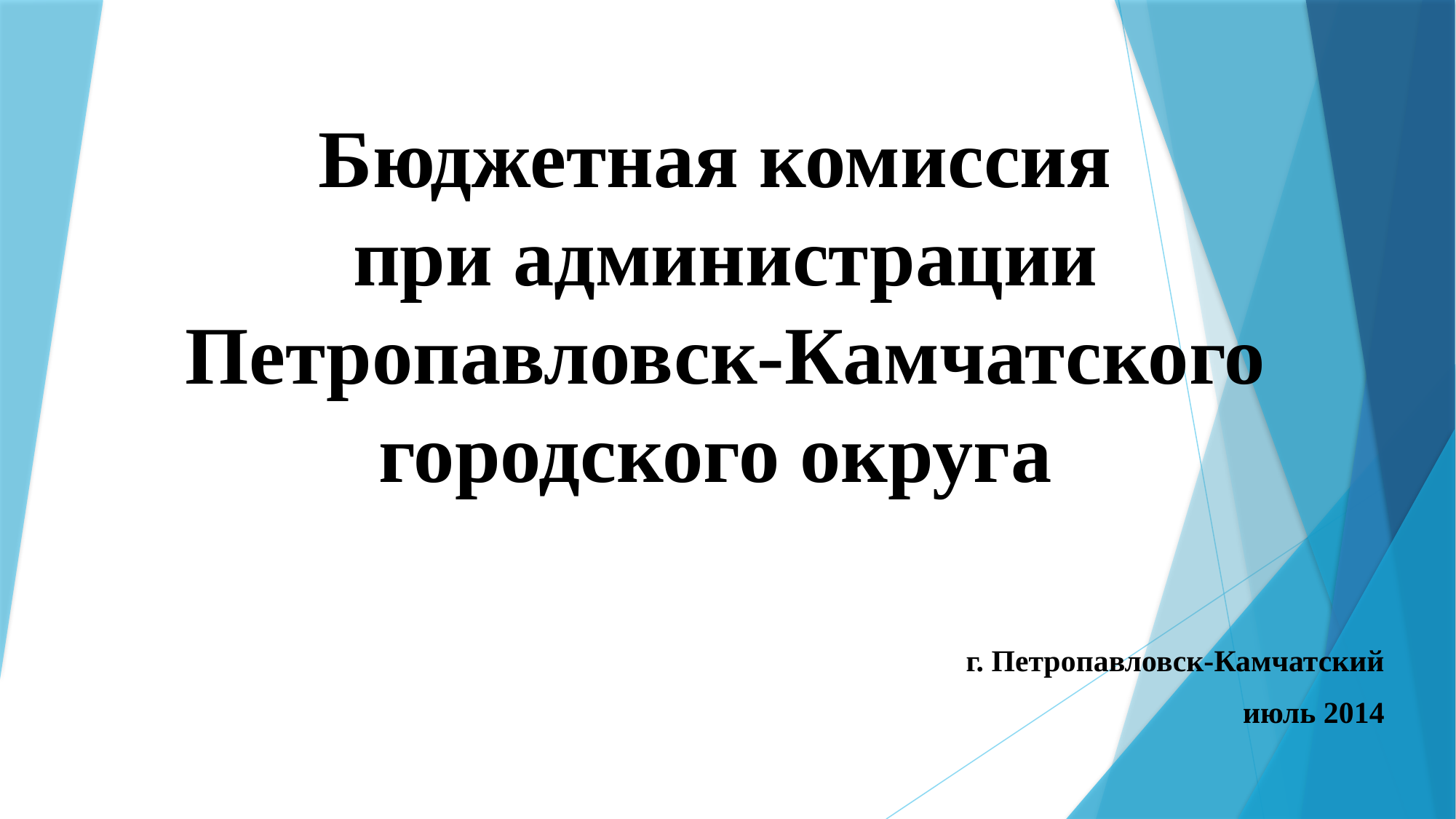

# Бюджетная комиссия при администрации Петропавловск-Камчатского городского округа
г. Петропавловск-Камчатский
июль 2014